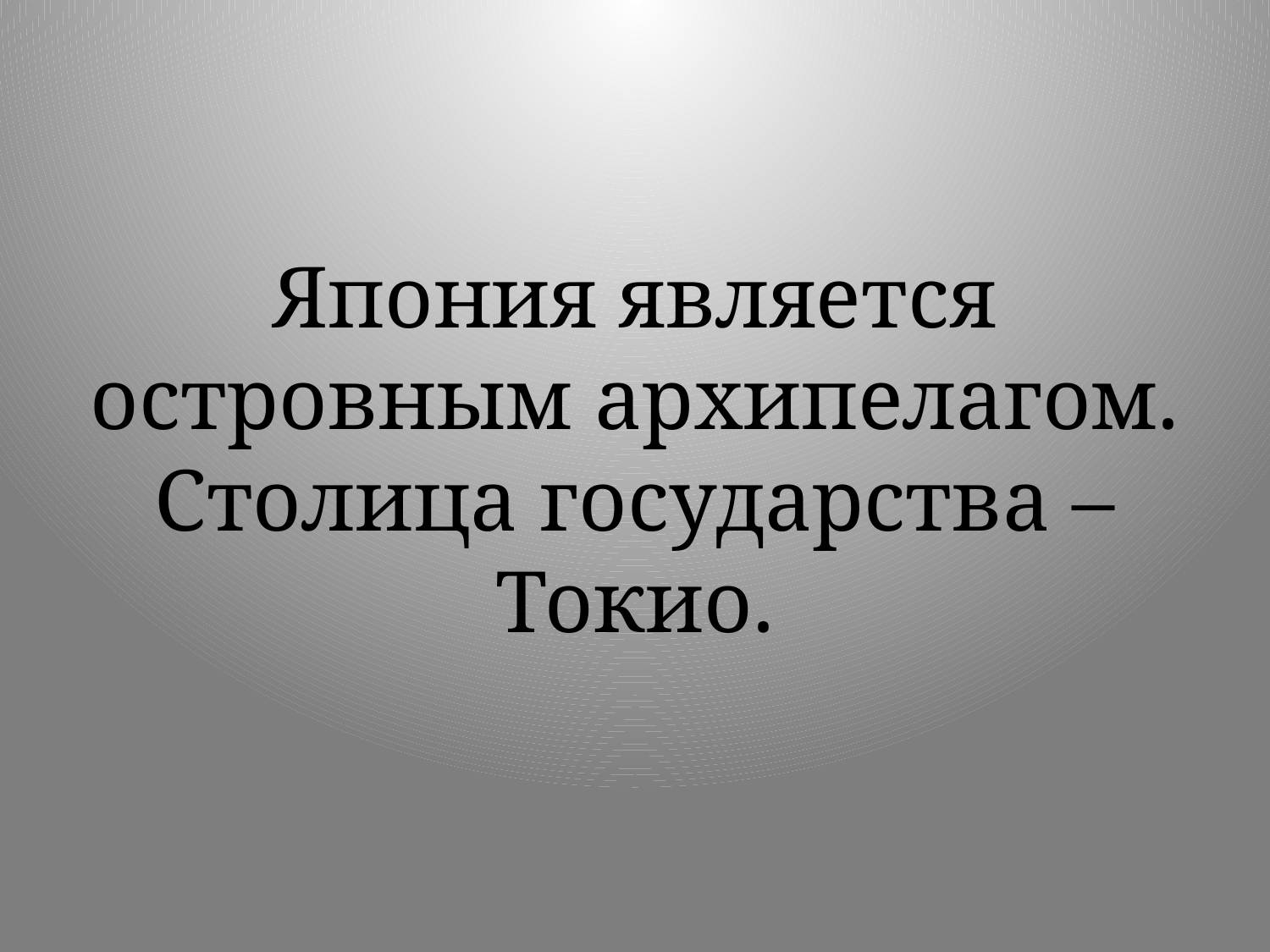

# Япония является островным архипелагом. Столица государства – Токио.